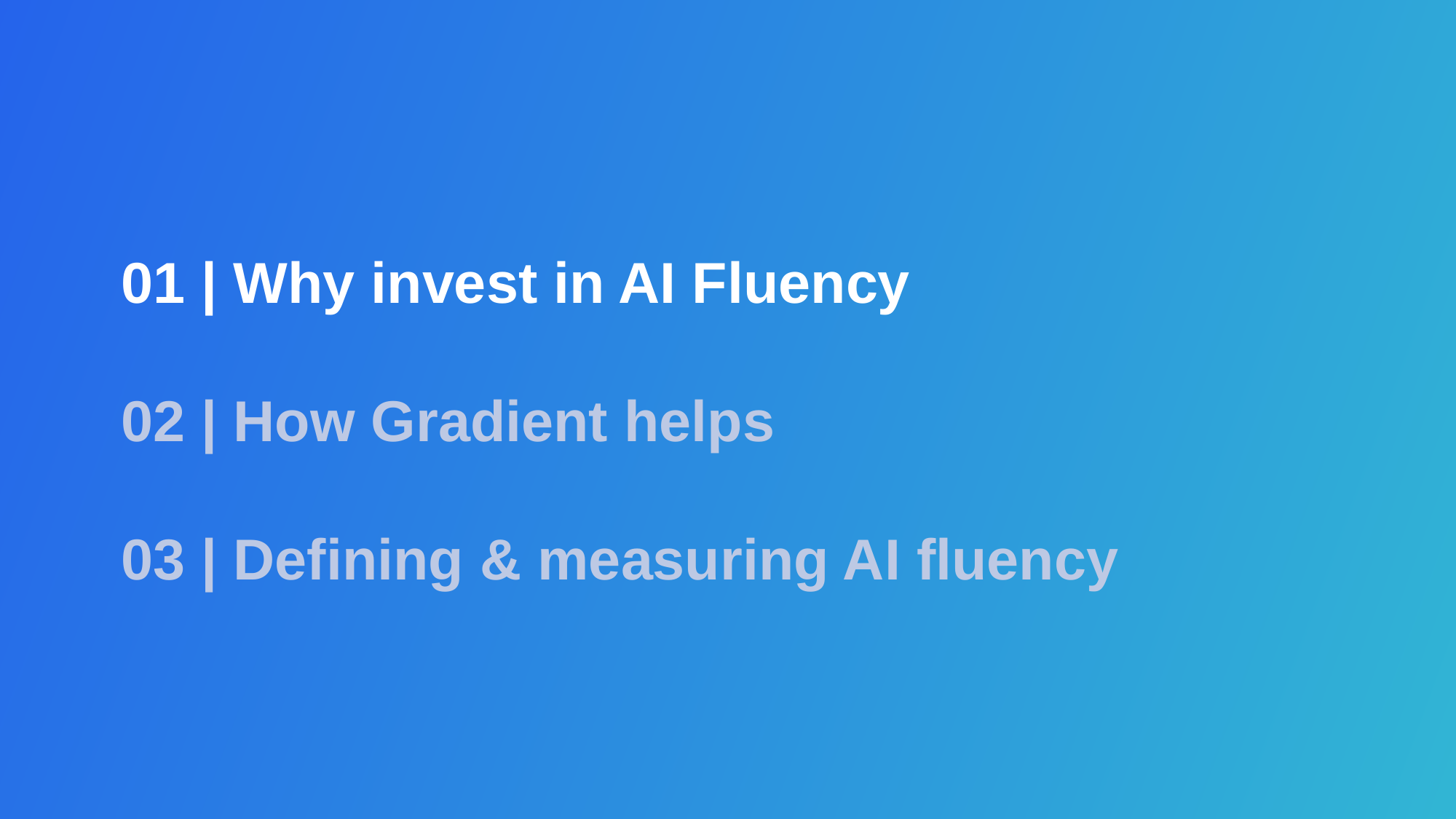

01 | Why invest in AI Fluency

02 | How Gradient helps

03 | Defining & measuring AI fluency